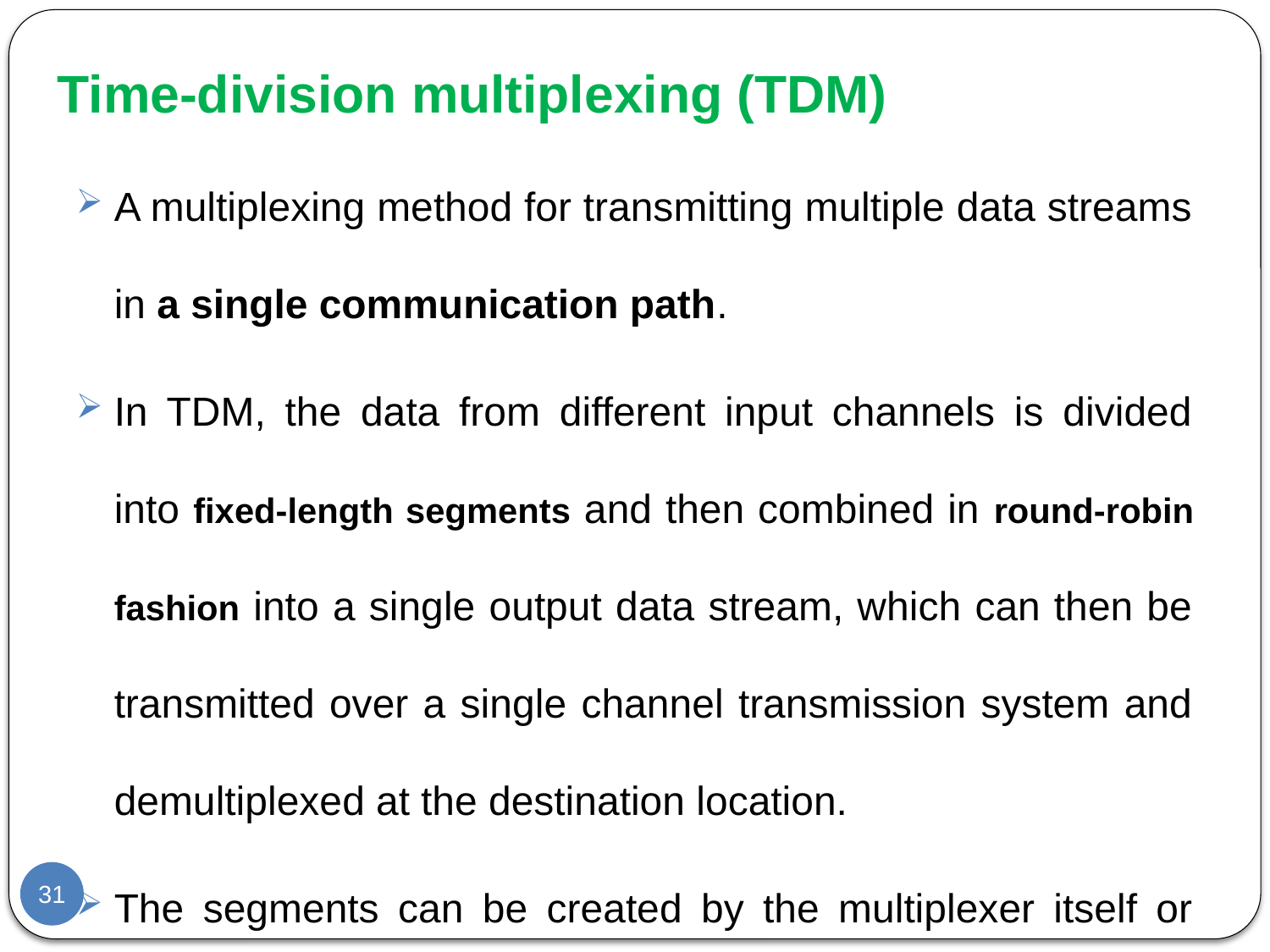

# Time-division multiplexing (TDM)
A multiplexing method for transmitting multiple data streams in a single communication path.
In TDM, the data from different input channels is divided into fixed-length segments and then combined in round-robin fashion into a single output data stream, which can then be transmitted over a single channel transmission system and demultiplexed at the destination location.
The segments can be created by the multiplexer itself or can be inherent in the input channel signals, such as fixed-length frames.
31